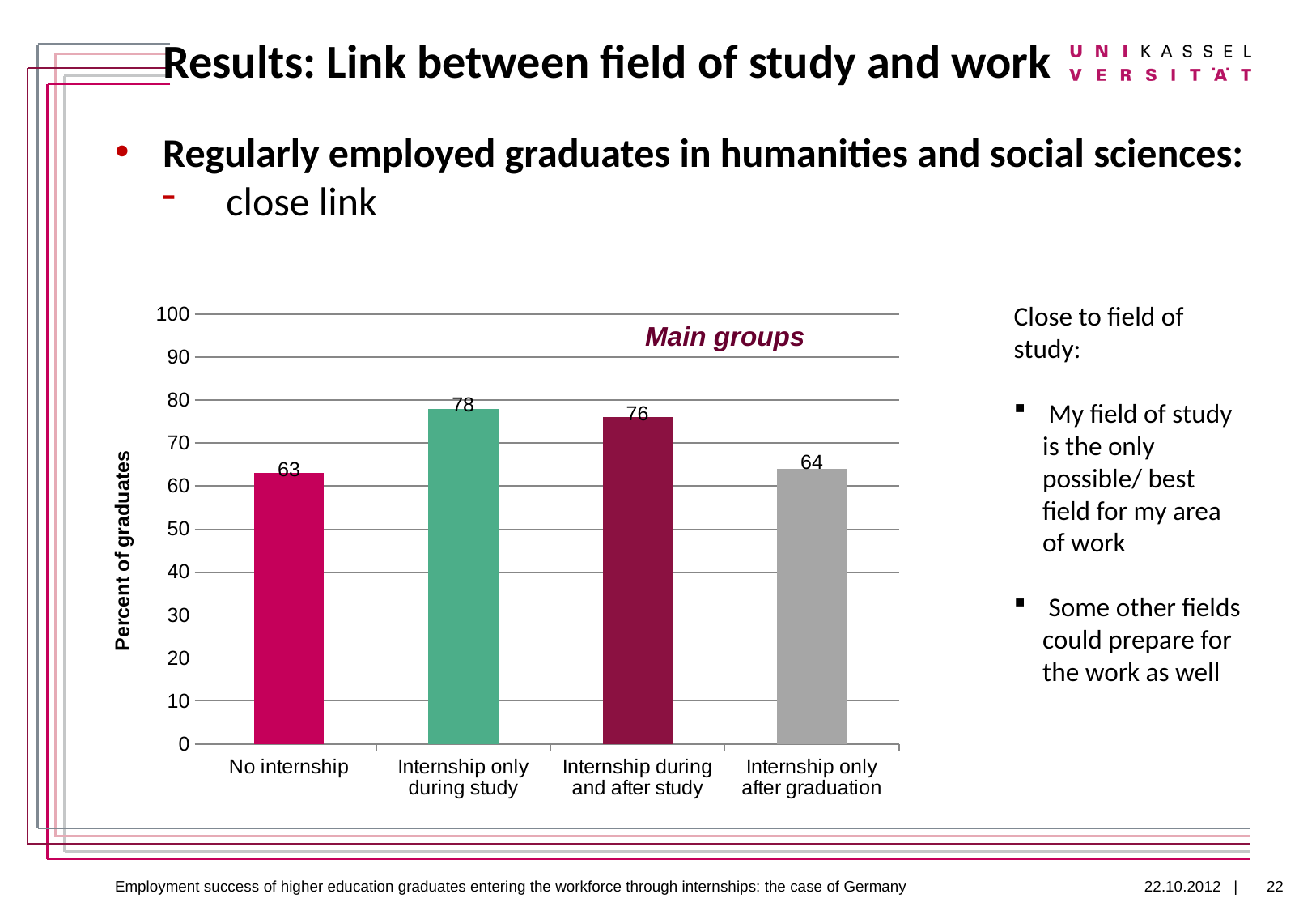

# Results: Link between field of study and work
Regularly employed graduates in humanities and social sciences:
   close link

### Chart

| Category |  |
|---|---|
| No internship | 63.0 |
| Internship only during study | 78.0 |
| Internship during and after study | 76.0 |
| Internship only after graduation | 64.0 |
Close to field of study:

 My field of study is the only possible/ best field for my area of work

 Some other fields could prepare for the work as well
Main groups
22